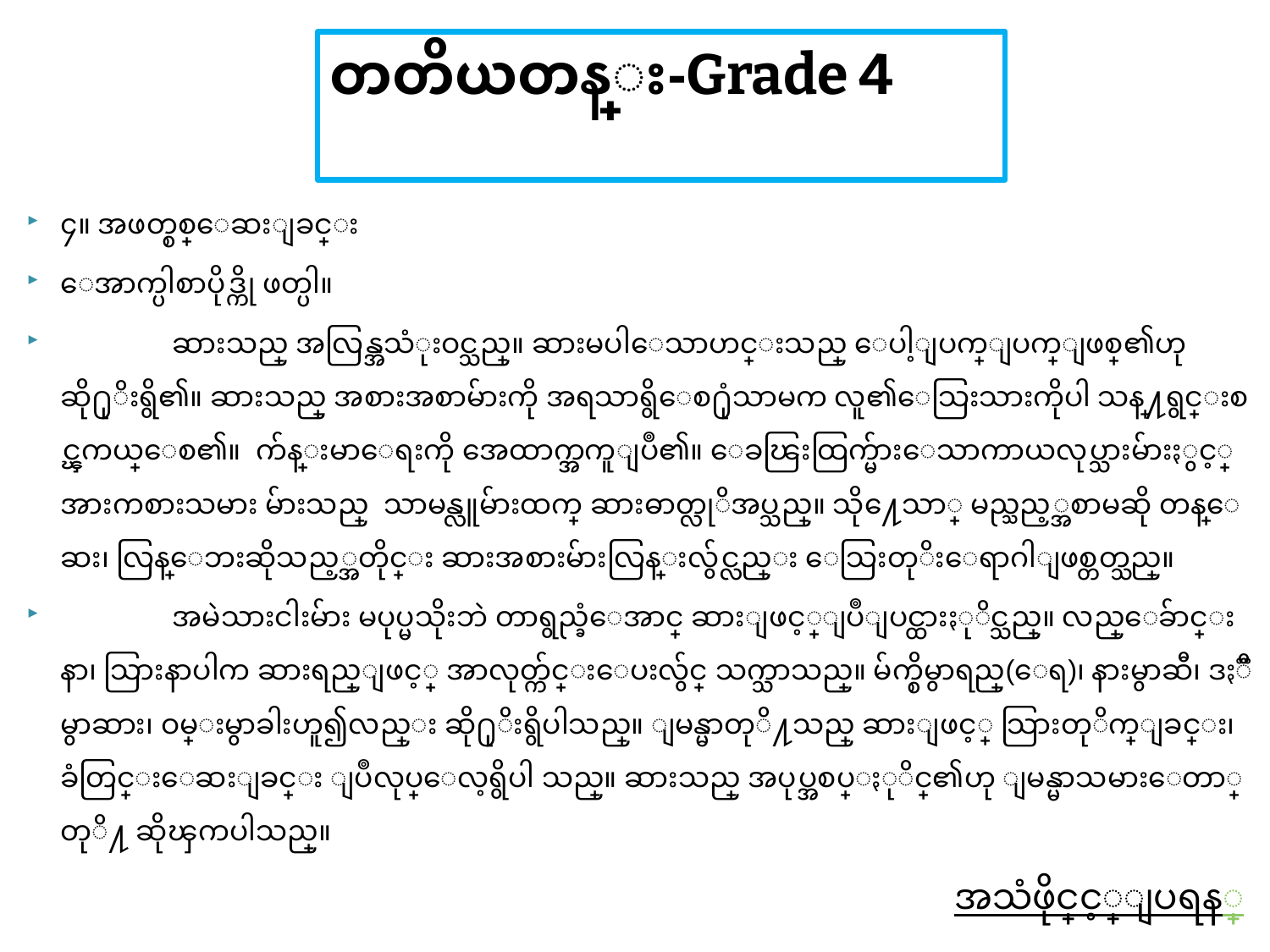

တတိယတန္း-Grade 4
၄။ အဖတ္စစ္ေဆးျခင္း
ေအာက္ပါစာပိုဒ္ကို ဖတ္ပါ။
	ဆားသည္ အလြန္အသံုးဝင္သည္။ ဆားမပါေသာဟင္းသည္ ေပါ့ျပက္ျပက္ျဖစ္၏ဟု ဆို႐ုိးရွိ၏။ ဆားသည္ အစားအစာမ်ားကို အရသာရွိေစ႐ုံသာမက လူ၏ေသြးသားကိုပါ သန္႔ရွင္းစင္ၾကယ္ေစ၏။  က်န္းမာေရးကို အေထာက္အကူျပဳ၏။ ေခၽြးထြက္မ်ားေသာကာယလုပ္သားမ်ားႏွင့္ အားကစားသမား မ်ားသည္  သာမန္လူမ်ားထက္ ဆားဓာတ္လုိအပ္သည္။ သို႔ေသာ္ မည္သည့္အစာမဆို တန္ေဆး၊ လြန္ေဘးဆိုသည့္အတိုင္း ဆားအစားမ်ားလြန္းလွ်င္လည္း ေသြးတုိးေရာဂါျဖစ္တတ္သည္။
	အမဲသားငါးမ်ား မပုပ္မသိုးဘဲ တာရွည္ခံေအာင္ ဆားျဖင့္ျပဳျပင္ထားႏုိင္သည္။ လည္ေခ်ာင္းနာ၊ သြားနာပါက ဆားရည္ျဖင့္ အာလုတ္က်င္းေပးလွ်င္ သက္သာသည္။ မ်က္စိမွာရည္(ေရ)၊ နားမွာဆီ၊ ဒႏီၱမွာဆား၊ ဝမ္းမွာခါးဟူ၍လည္း ဆို႐ုိးရွိပါသည္။ ျမန္မာတုိ႔သည္ ဆားျဖင့္ သြားတုိက္ျခင္း၊ ခံတြင္းေဆးျခင္း ျပဳလုပ္ေလ့ရွိပါ သည္။ ဆားသည္ အပုပ္အစပ္ႏုိင္၏ဟု ျမန္မာသမားေတာ္တုိ႔ ဆိုၾကပါသည္။
အသံဖိုင္ဖြင့္ျပရန္